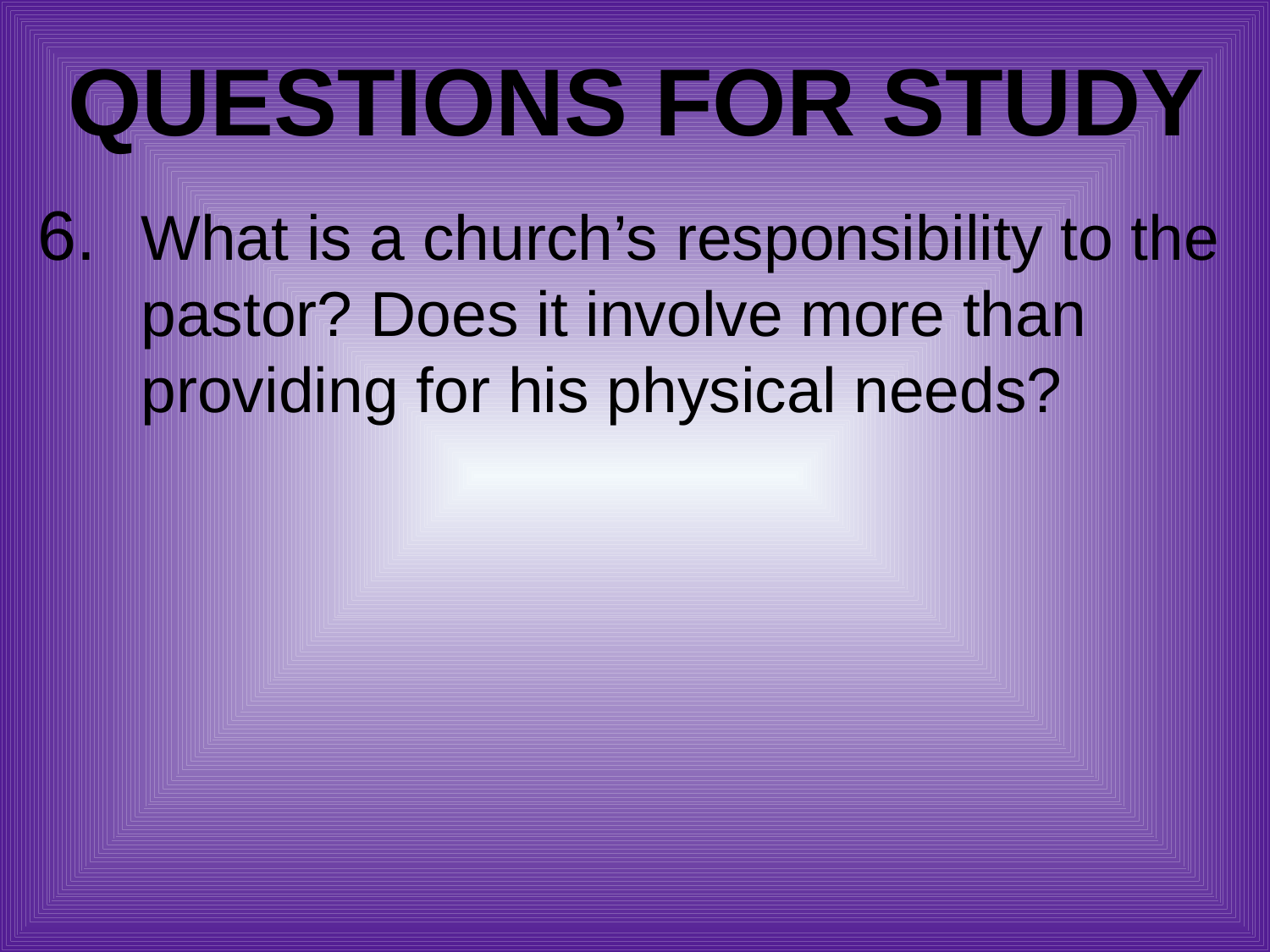

# Questions for Study
What is a church’s responsibility to the pastor? Does it involve more than providing for his physical needs?